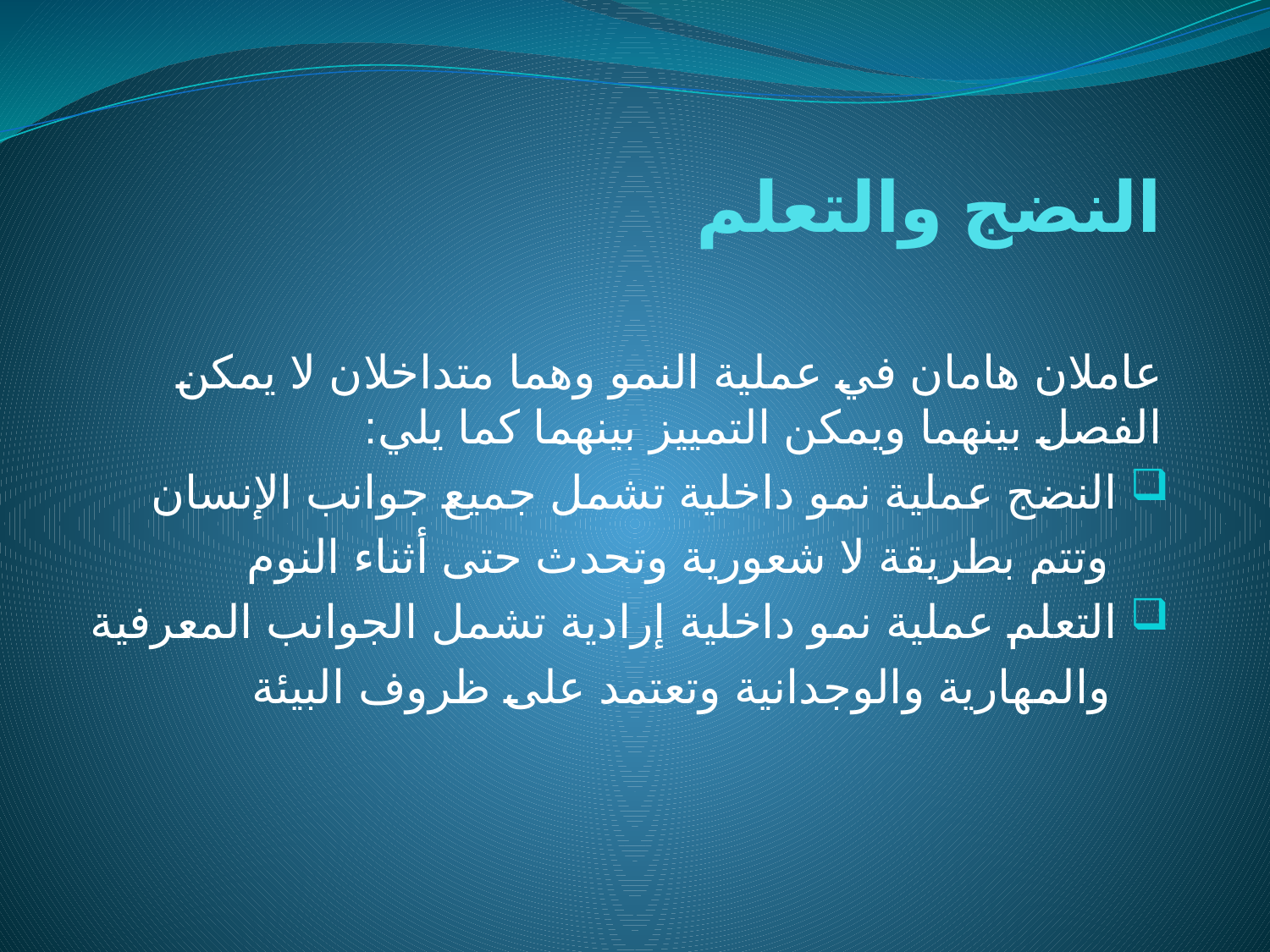

# النضج والتعلم
عاملان هامان في عملية النمو وهما متداخلان لا يمكن الفصل بينهما ويمكن التمييز بينهما كما يلي:
 النضج عملية نمو داخلية تشمل جميع جوانب الإنسان
    وتتم بطريقة لا شعورية وتحدث حتى أثناء النوم
 التعلم عملية نمو داخلية إرادية تشمل الجوانب المعرفية
    والمهارية والوجدانية وتعتمد على ظروف البيئة